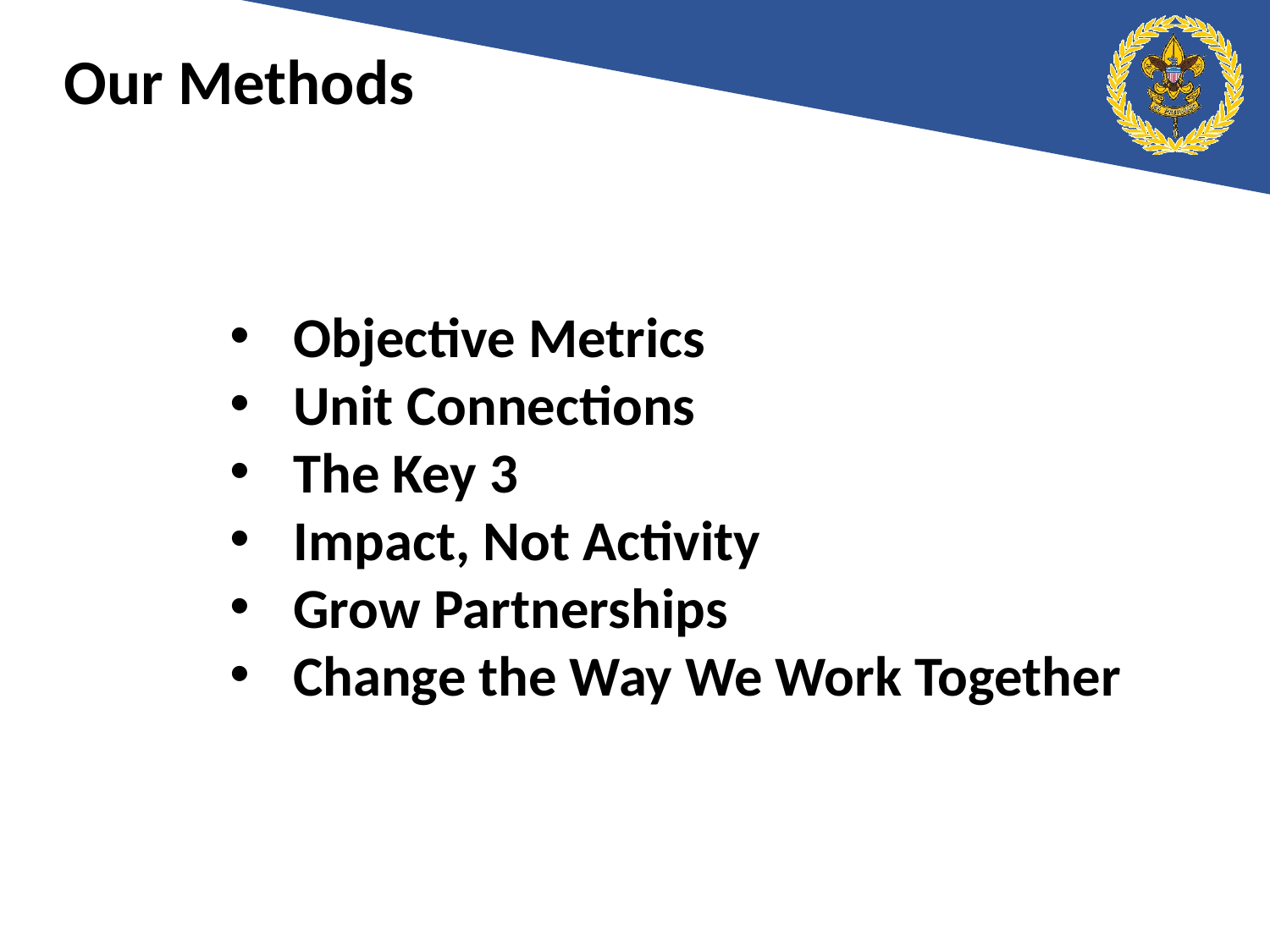

Our Methods
Objective Metrics
Unit Connections
The Key 3
Impact, Not Activity
Grow Partnerships
Change the Way We Work Together